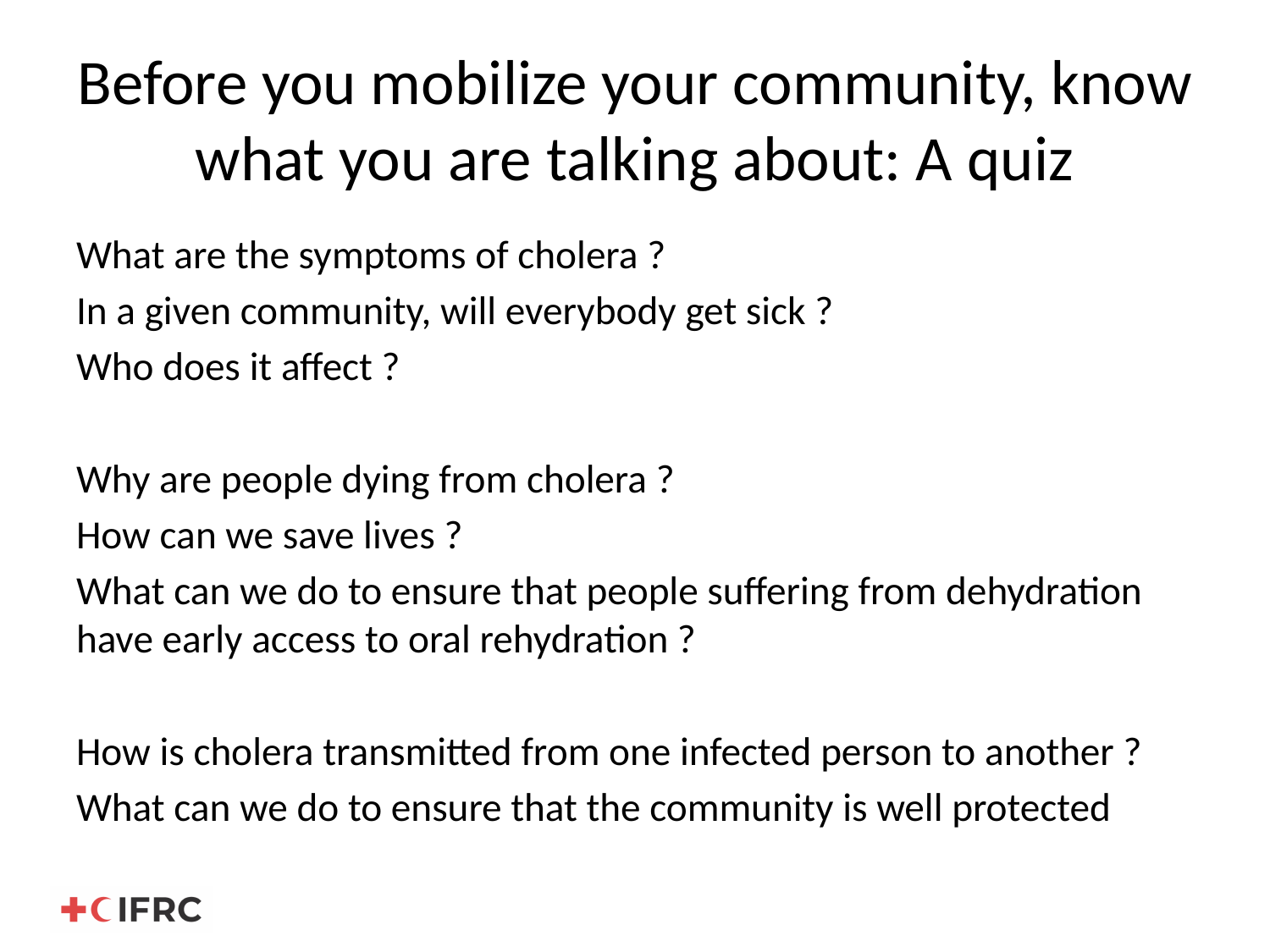

# Before you mobilize your community, know what you are talking about: A quiz
What are the symptoms of cholera ?
In a given community, will everybody get sick ?
Who does it affect ?

Why are people dying from cholera ?
How can we save lives ?
What can we do to ensure that people suffering from dehydration have early access to oral rehydration ?

How is cholera transmitted from one infected person to another ?
What can we do to ensure that the community is well protected